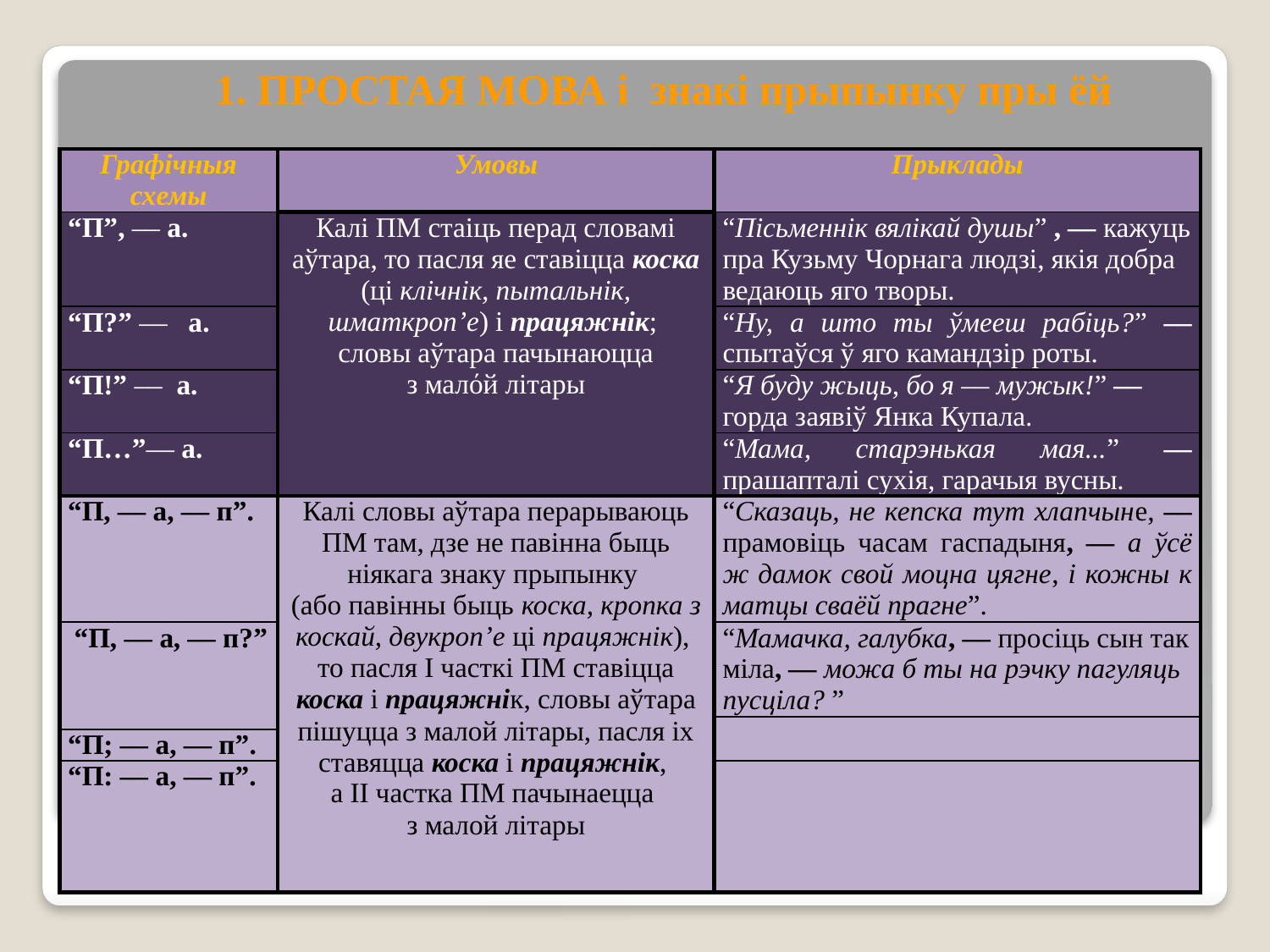

1. ПРОСТАЯ МОВА і  знакі прыпынку пры ёй

| Графічныя схемы | Умовы | Прыклады |
| --- | --- | --- |
| “П”, –– а. | Калі ПМ стаіць перад словамі аўтара, то пасля яе ставіцца коска (ці клічнік, пытальнік, шматкроп’е) і працяжнік; словы аўтара пачынаюцца з малόй літары | “Пісьменнік вялікай душы” , –– кажуць пра Кузьму Чорнага людзі, якія добра ведаюць яго творы. |
| “П?” –– а. |  | “Ну, а што ты ўмееш рабіць?” –– спытаўся ў яго камандзір роты. |
| “П!” –– а. |  | “Я буду жыць, бо я –– мужык!” –– горда заявіў Янка Купала. |
| “П…”–– а. |  | “Мама, старэнькая мая...” –– прашапталі сухія, гарачыя вусны. |
| “П, –– а, –– п”. | Калі словы аўтара перарываюць ПМ там, дзе не павінна быць ніякага знаку прыпынку (або павінны быць коска, кропка з коскай, двукроп’е ці працяжнік), то пасля І часткі ПМ ставіцца коска і працяжнік, словы аўтара пішуцца з малой літары, пасля іх ставяцца коска і працяжнік, а ІІ частка ПМ пачынаецца з малой літары | “Сказаць, не кепска тут хлапчыне, –– прамовіць часам гаспадыня, –– а ўсё ж дамок свой моцна цягне, і кожны к матцы сваёй прагне”. |
| “П, –– а, –– п?” |  | “Мамачка, галубка, –– просіць сын так міла, –– можа б ты на рэчку пагуляць пусціла? ” |
|  |  |  |
| “П; –– а, –– п”. |  |  |
| “П: –– а, –– п”. |  |  |